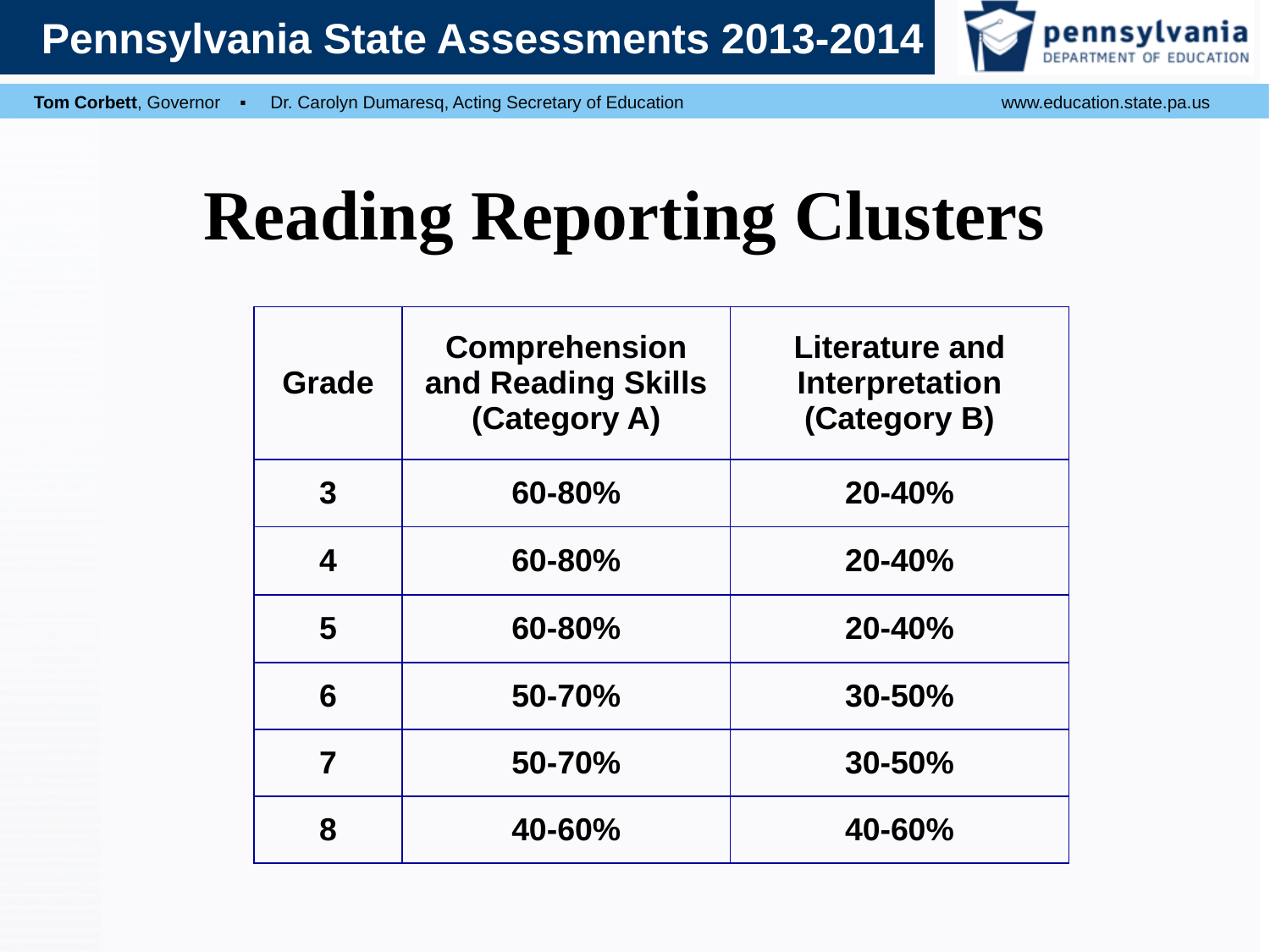

# Reading Reporting Clusters
| Grade | Comprehension and Reading Skills (Category A) | Literature and Interpretation (Category B) |
| --- | --- | --- |
| 3 | 60-80% | 20-40% |
| 4 | 60-80% | 20-40% |
| 5 | 60-80% | 20-40% |
| 6 | 50-70% | 30-50% |
| 7 | 50-70% | 30-50% |
| 8 | 40-60% | 40-60% |